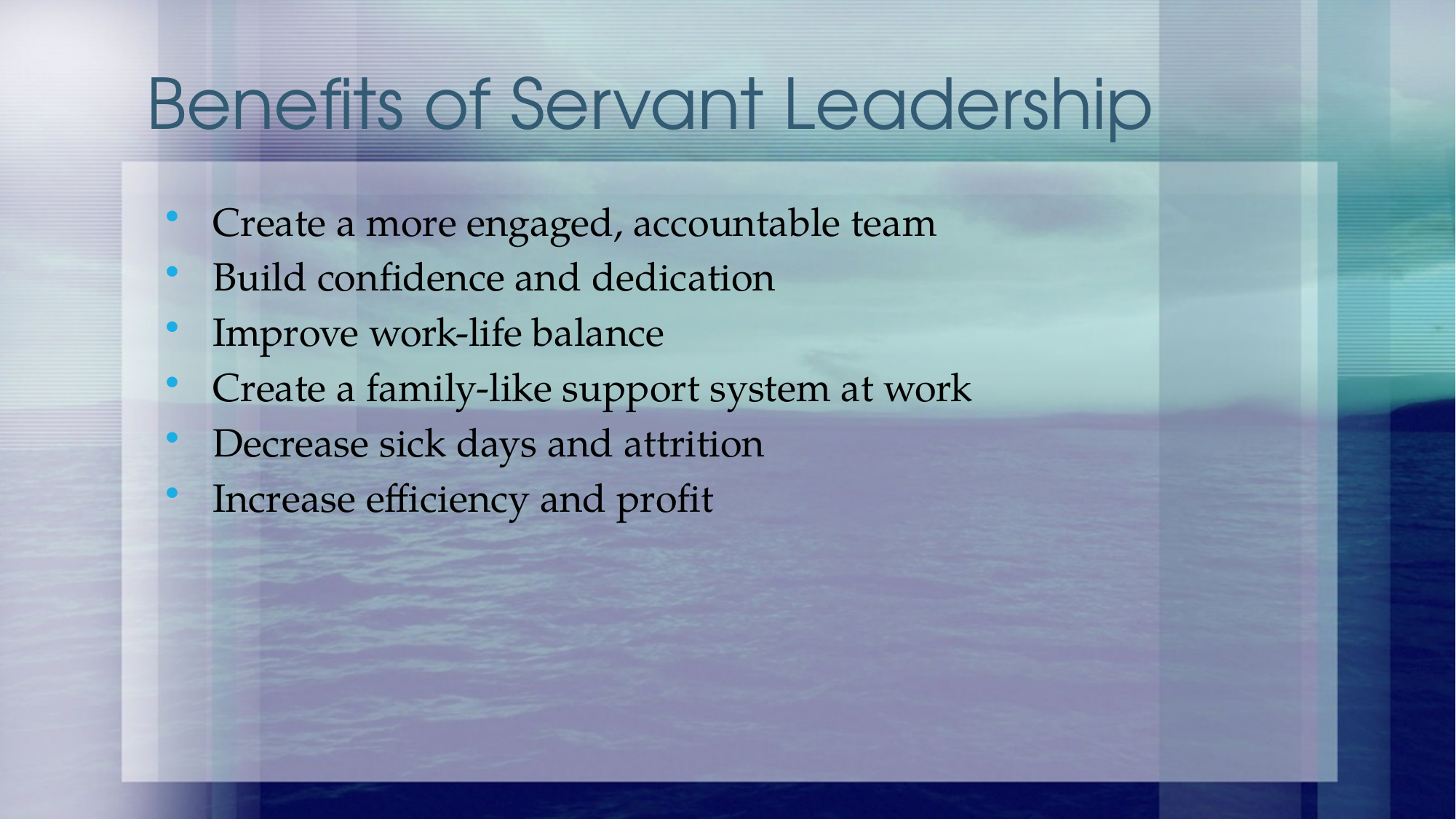

# Benefits of Servant Leadership
Create a more engaged, accountable team
Build confidence and dedication
Improve work-life balance
Create a family-like support system at work
Decrease sick days and attrition
Increase efficiency and profit